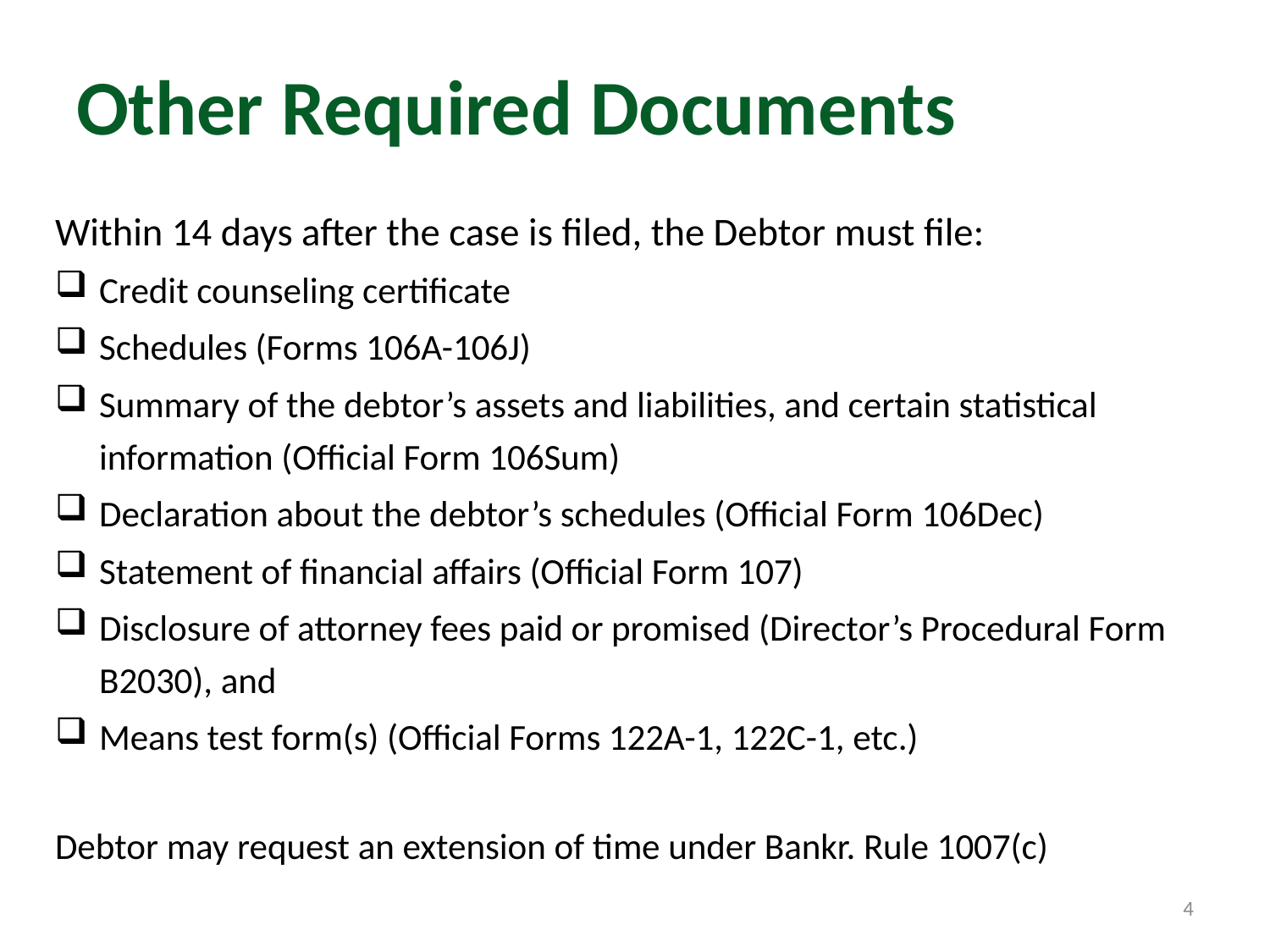

# Other Required Documents
Within 14 days after the case is filed, the Debtor must file:
Credit counseling certificate
Schedules (Forms 106A-106J)
Summary of the debtor’s assets and liabilities, and certain statistical information (Official Form 106Sum)
Declaration about the debtor’s schedules (Official Form 106Dec)
Statement of financial affairs (Official Form 107)
Disclosure of attorney fees paid or promised (Director’s Procedural Form B2030), and
Means test form(s) (Official Forms 122A-1, 122C-1, etc.)
Debtor may request an extension of time under Bankr. Rule 1007(c)
4